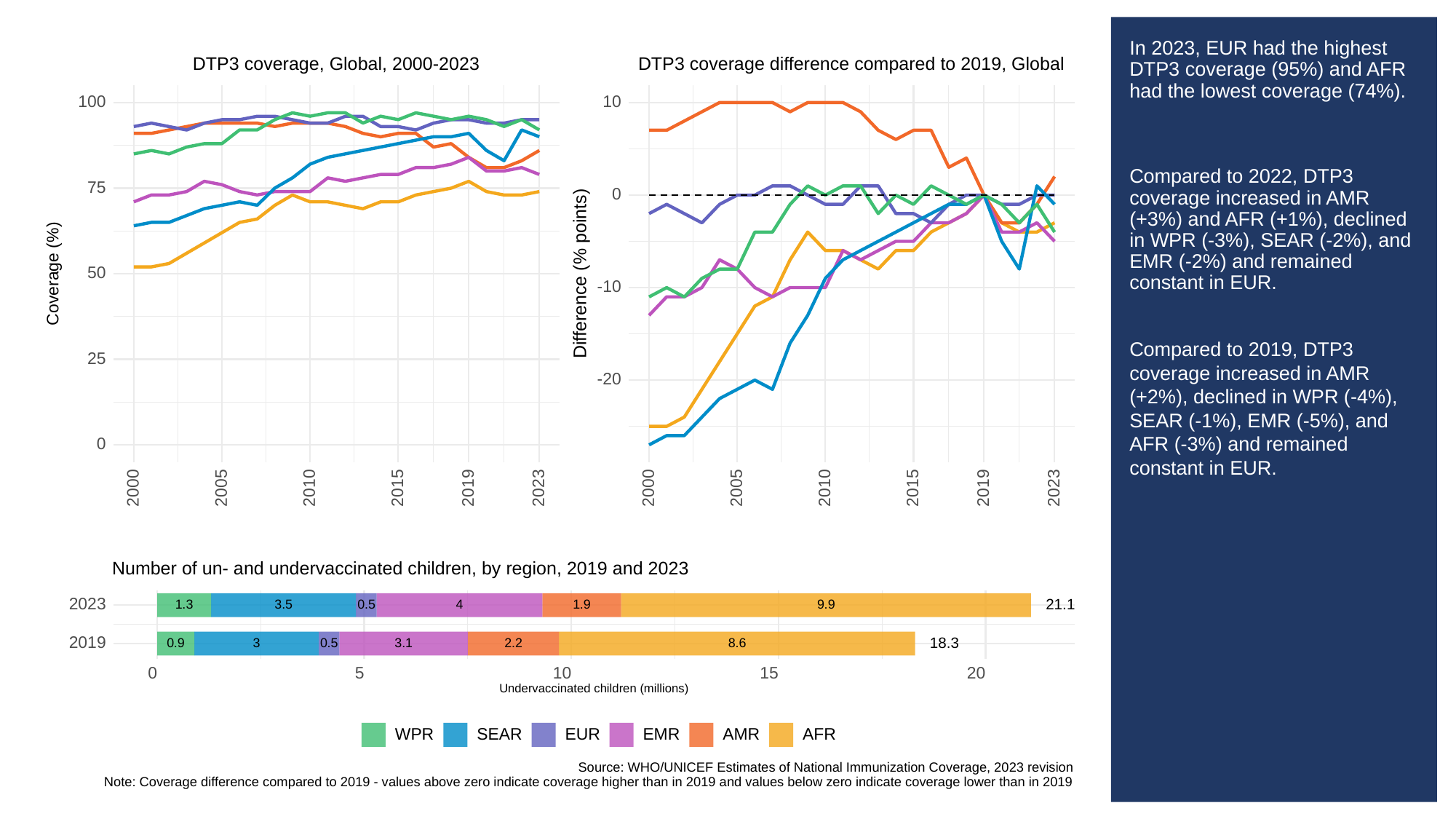

# In 2023, EUR had the highest DTP3 coverage (95%) and AFR had the lowest coverage (74%).

Compared to 2022, DTP3 coverage increased in AMR (+3%) and AFR (+1%), declined in WPR (-3%), SEAR (-2%), and EMR (-2%) and remained constant in EUR.

Compared to 2019, DTP3 coverage increased in AMR (+2%), declined in WPR (-4%), SEAR (-1%), EMR (-5%), and AFR (-3%) and remained constant in EUR.

DTP3 coverage, Global, 2000-2023
DTP3 coverage difference compared to 2019, Global

100
10

75

0

Difference (% points)
Coverage (%)
50

-10

25

-20

0

2023
2023
2000
2005
2010
2015
2019
2000
2005
2010
2015
2019
Number of un- and undervaccinated children, by region, 2019 and 2023

2023
21.1
1.3
3.5
0.5
1.9
9.9
4

2019
18.3
3
3.1
0.9
0.5
8.6
2.2

0
10
15
20
5
Undervaccinated children (millions)

SEAR
EUR
WPR
EMR
AMR
AFR
Source: WHO/UNICEF Estimates of National Immunization Coverage, 2023 revision
Note: Coverage difference compared to 2019 - values above zero indicate coverage higher than in 2019 and values below zero indicate coverage lower than in 2019